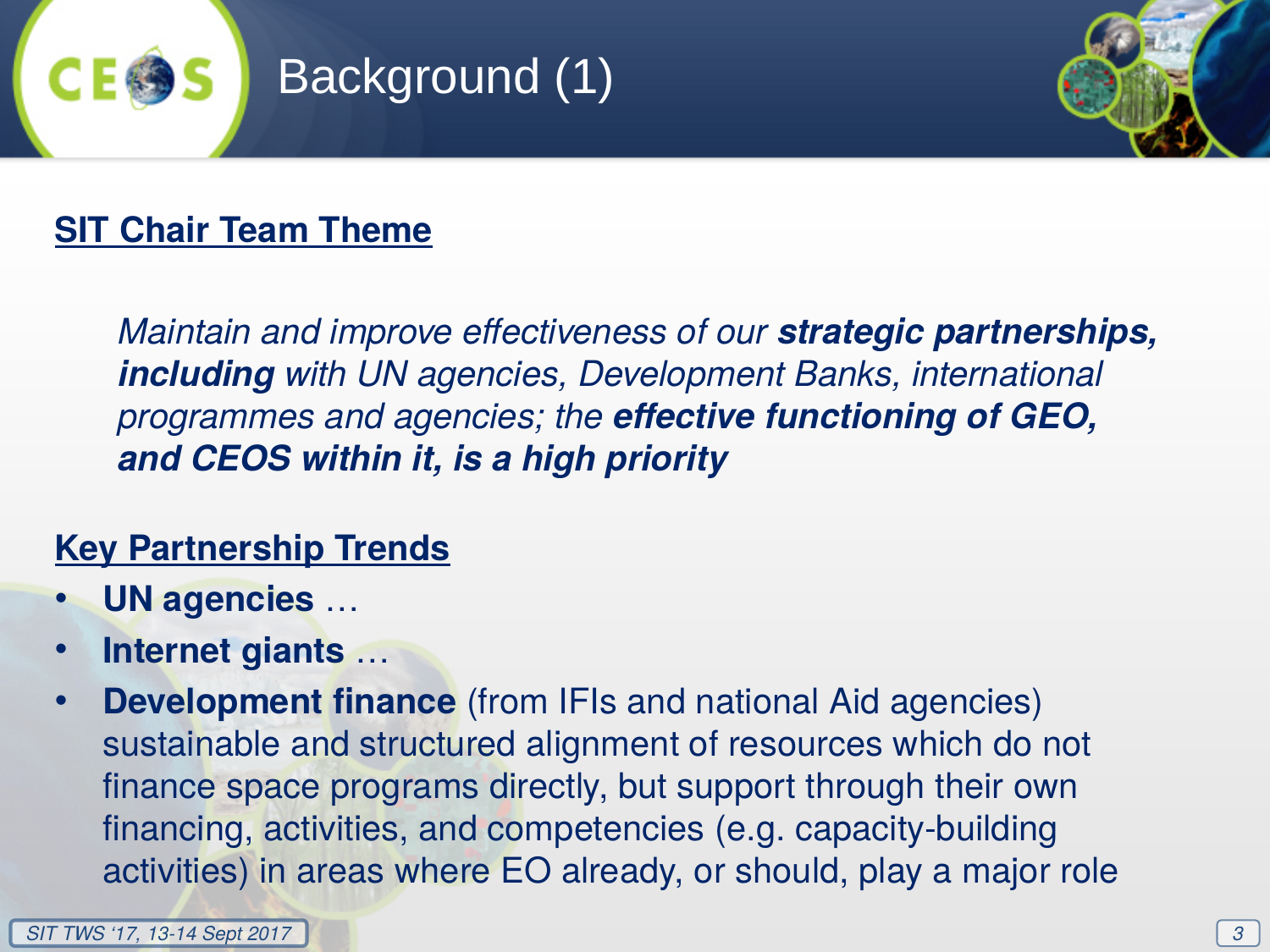

Background (1)
SIT Chair Team Theme

Maintain and improve effectiveness of our strategic partnerships, including with UN agencies, Development Banks, international programmes and agencies; the effective functioning of GEO, and CEOS within it, is a high priority

Key Partnership Trends
UN agencies …
Internet giants …
Development finance (from IFIs and national Aid agencies) sustainable and structured alignment of resources which do not finance space programs directly, but support through their own financing, activities, and competencies (e.g. capacity-building activities) in areas where EO already, or should, play a major role
3